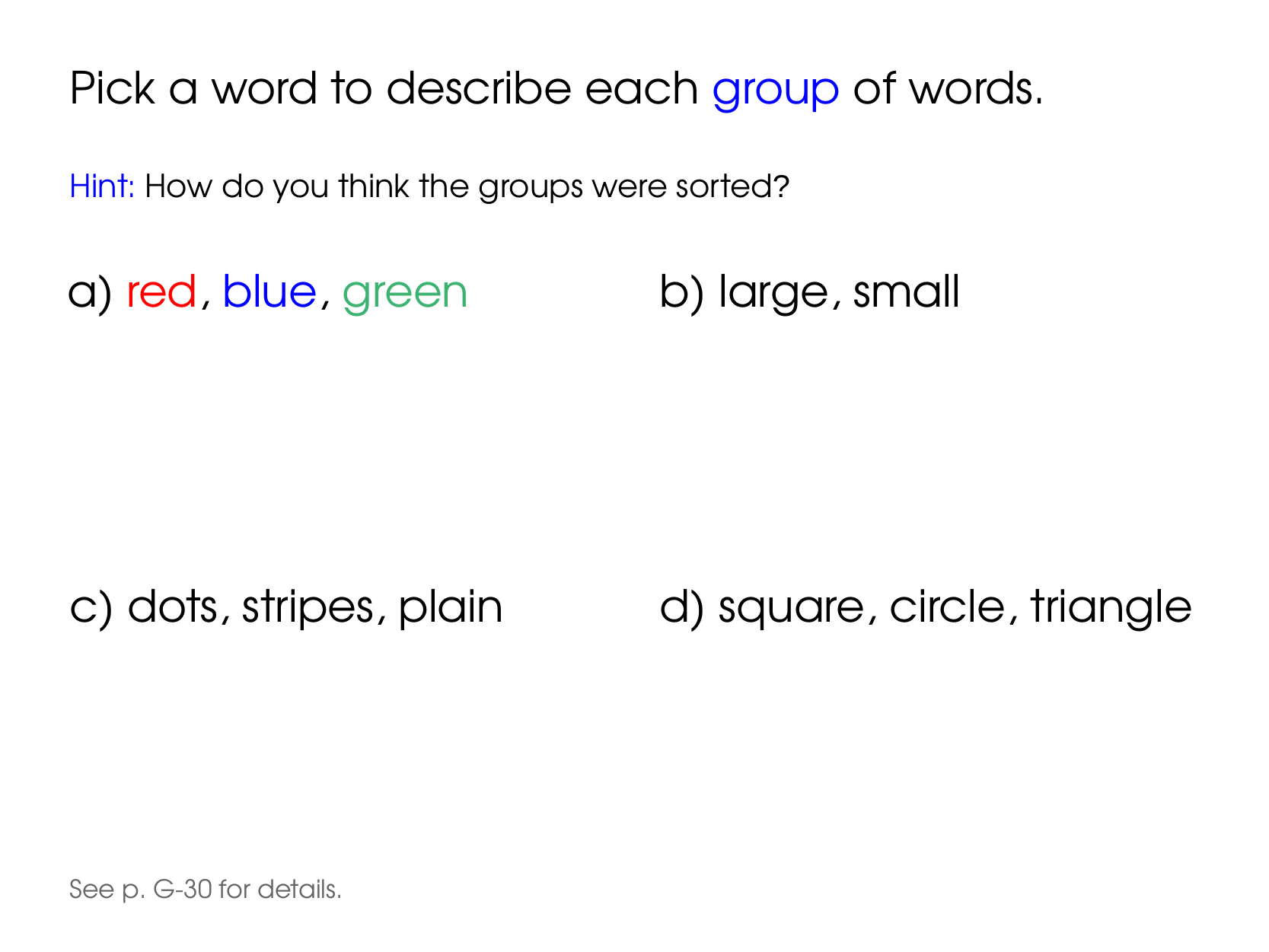

Pick a word to describe each group of words.

Hint: How do you think the groups were sorted?
a) red, blue, green
b) large, small
c) dots, stripes, plain
d) square, circle, triangle
See p. G-30 for details.